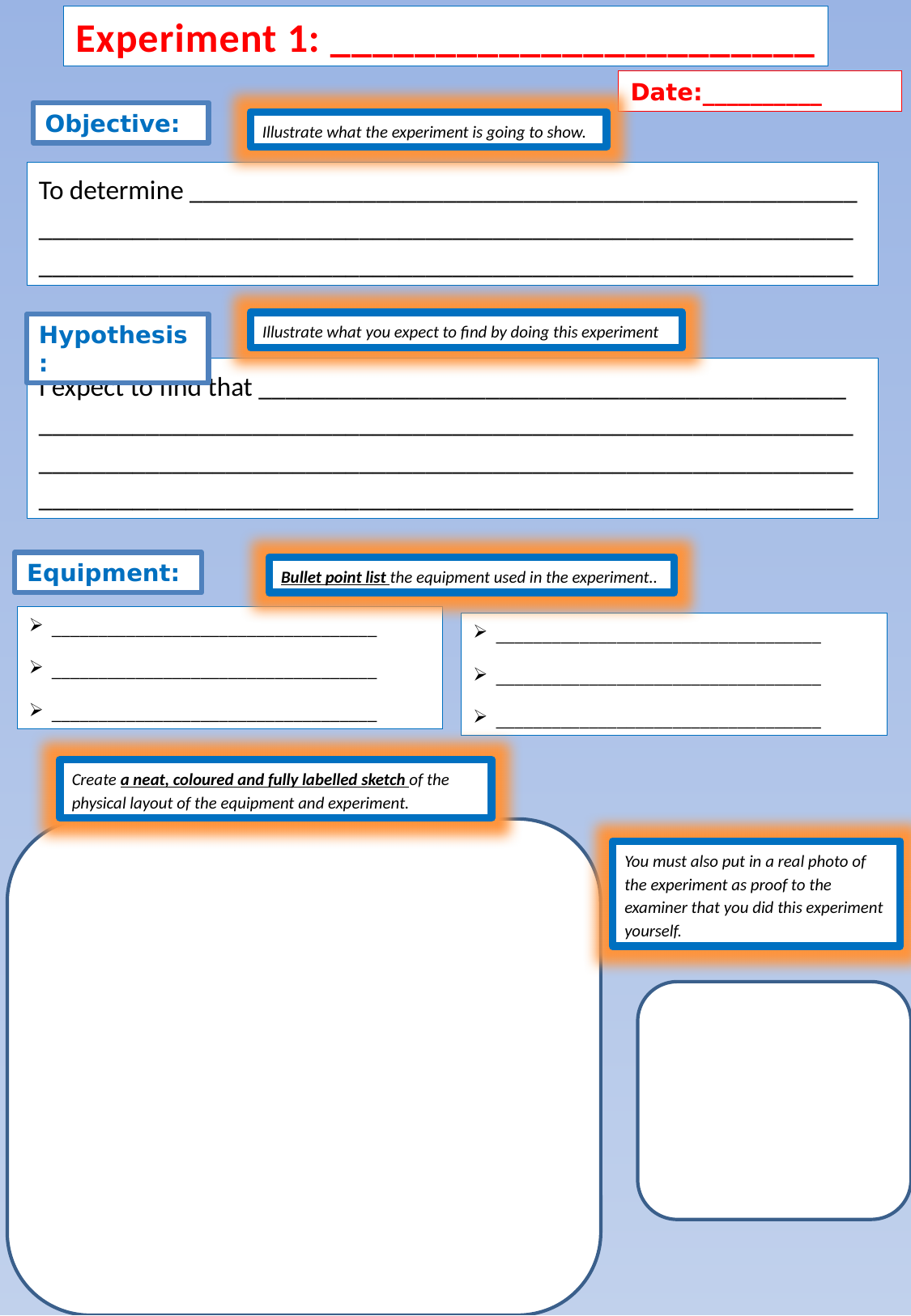

Experiment 1: _______________________
Date:__________
Objective:
Illustrate what the experiment is going to show.
To determine __________________________________________________ __________________________________________________________________________________________________________________________
Illustrate what you expect to find by doing this experiment
Hypothesis:
I expect to find that ____________________________________________ _______________________________________________________________________________________________________________________________________________________________________________________
Equipment:
Bullet point list the equipment used in the experiment..
___________________________________
___________________________________
___________________________________
___________________________________
___________________________________
___________________________________
Create a neat, coloured and fully labelled sketch of the physical layout of the equipment and experiment.

You must also put in a real photo of the experiment as proof to the examiner that you did this experiment yourself.